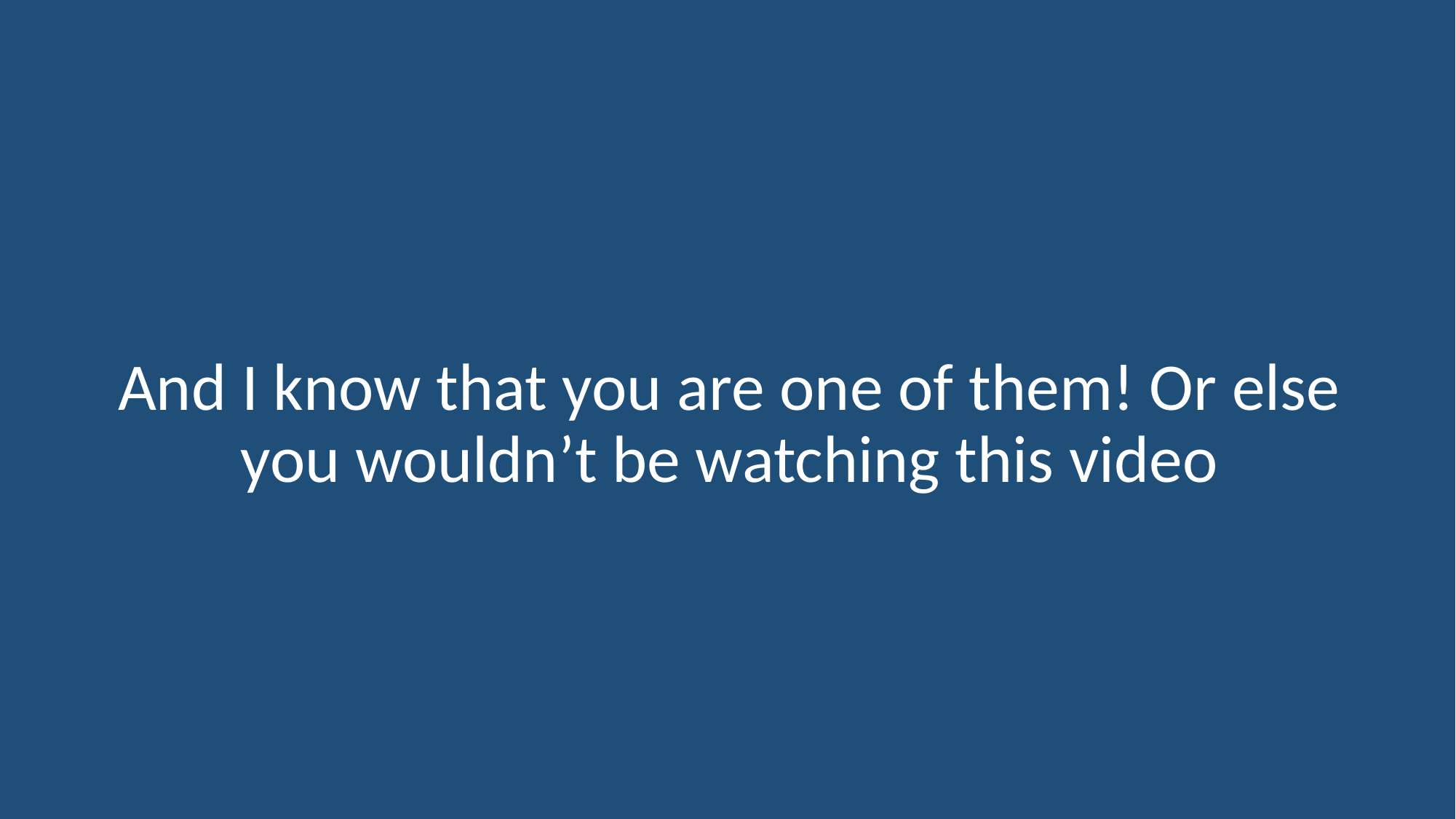

And I know that you are one of them! Or else you wouldn’t be watching this video